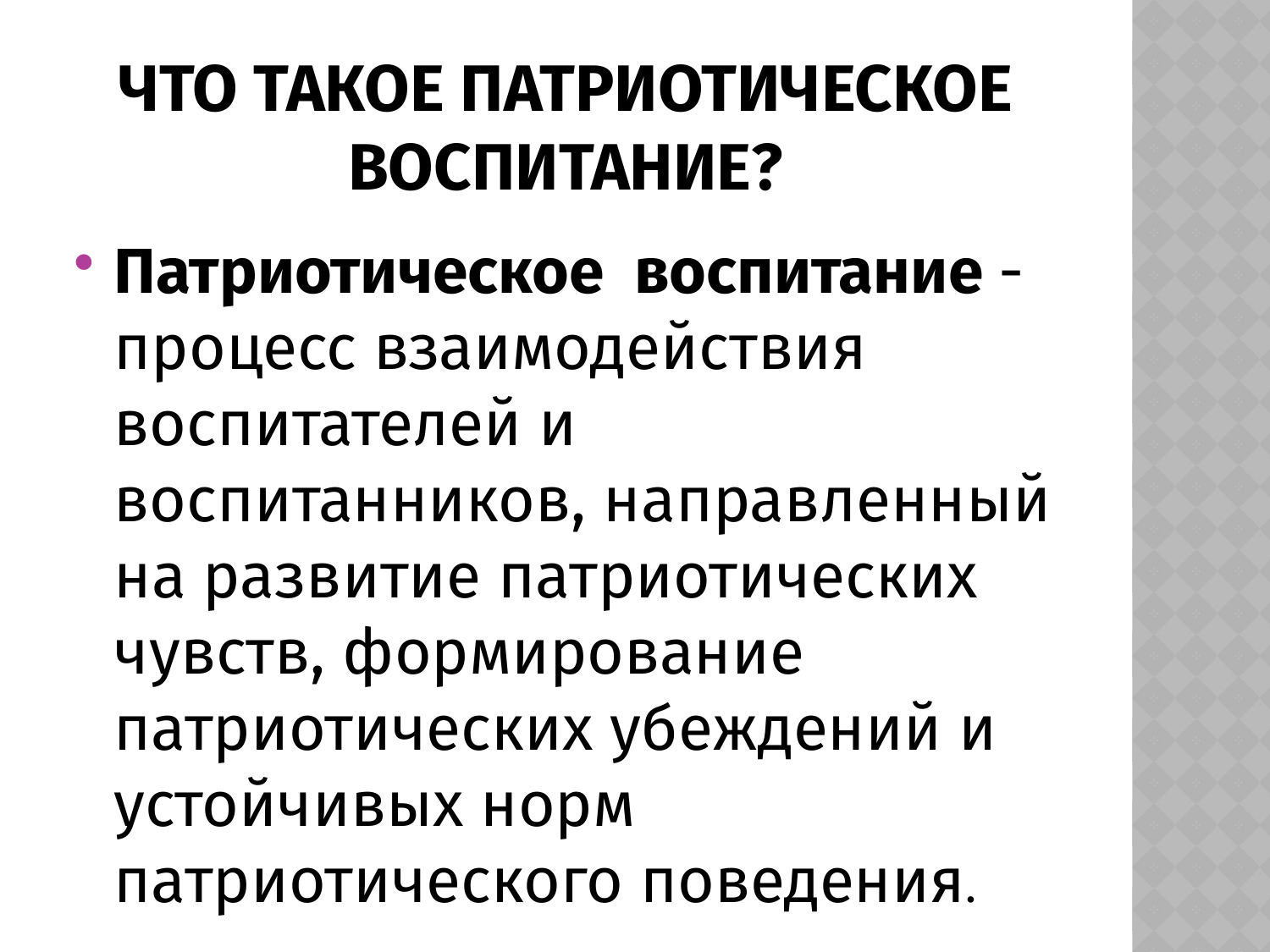

# Что такое патриотическое воспитание?
Патриотическое  воспитание - процесс взаимодействия воспитателей и воспитанников, направленный на развитие патриотических чувств, формирование патриотических убеждений и устойчивых норм патриотического поведения.